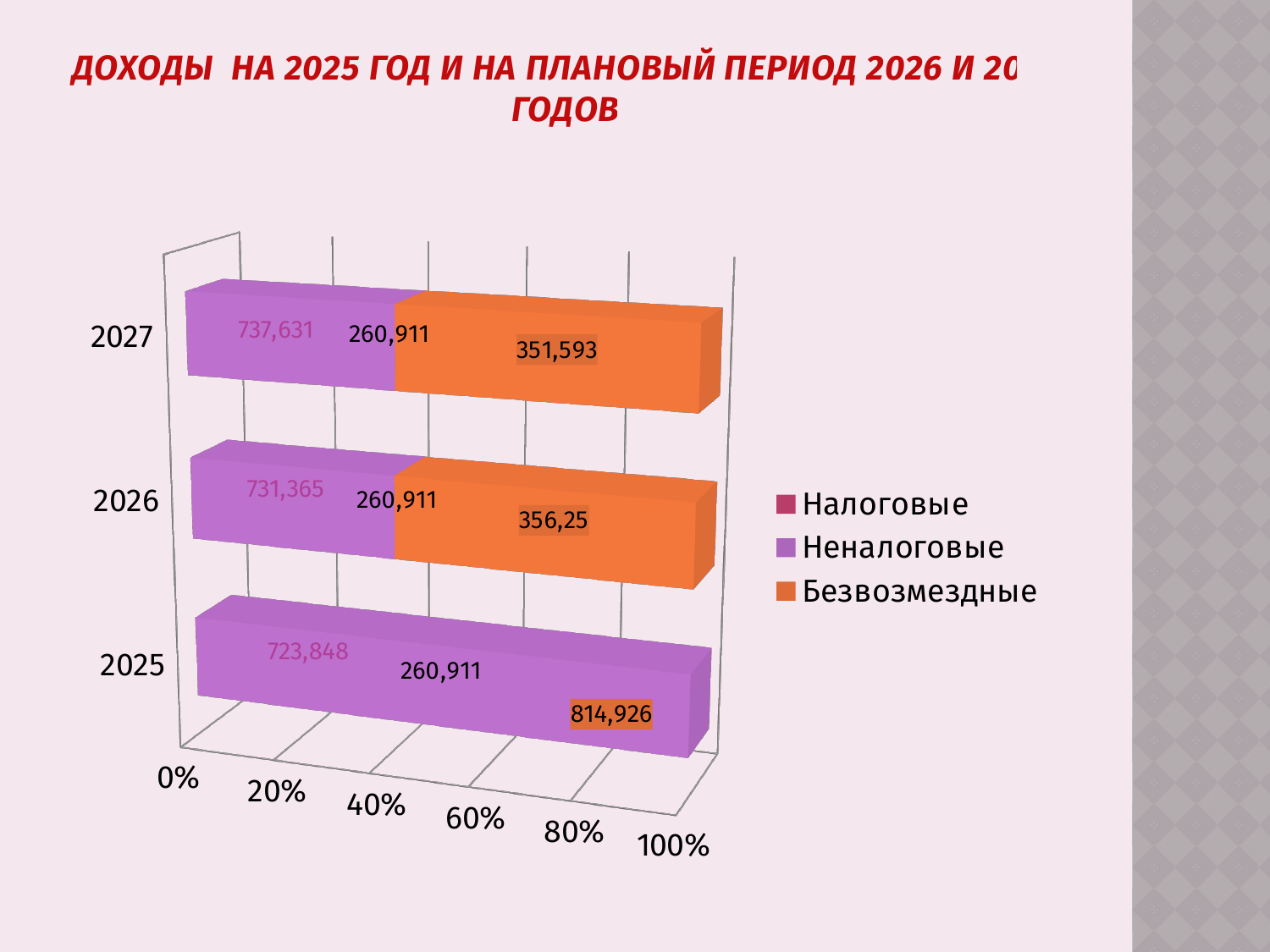

# Доходы  на 2025 год и на плановый период 2026 и 2027 годов

[unsupported chart]